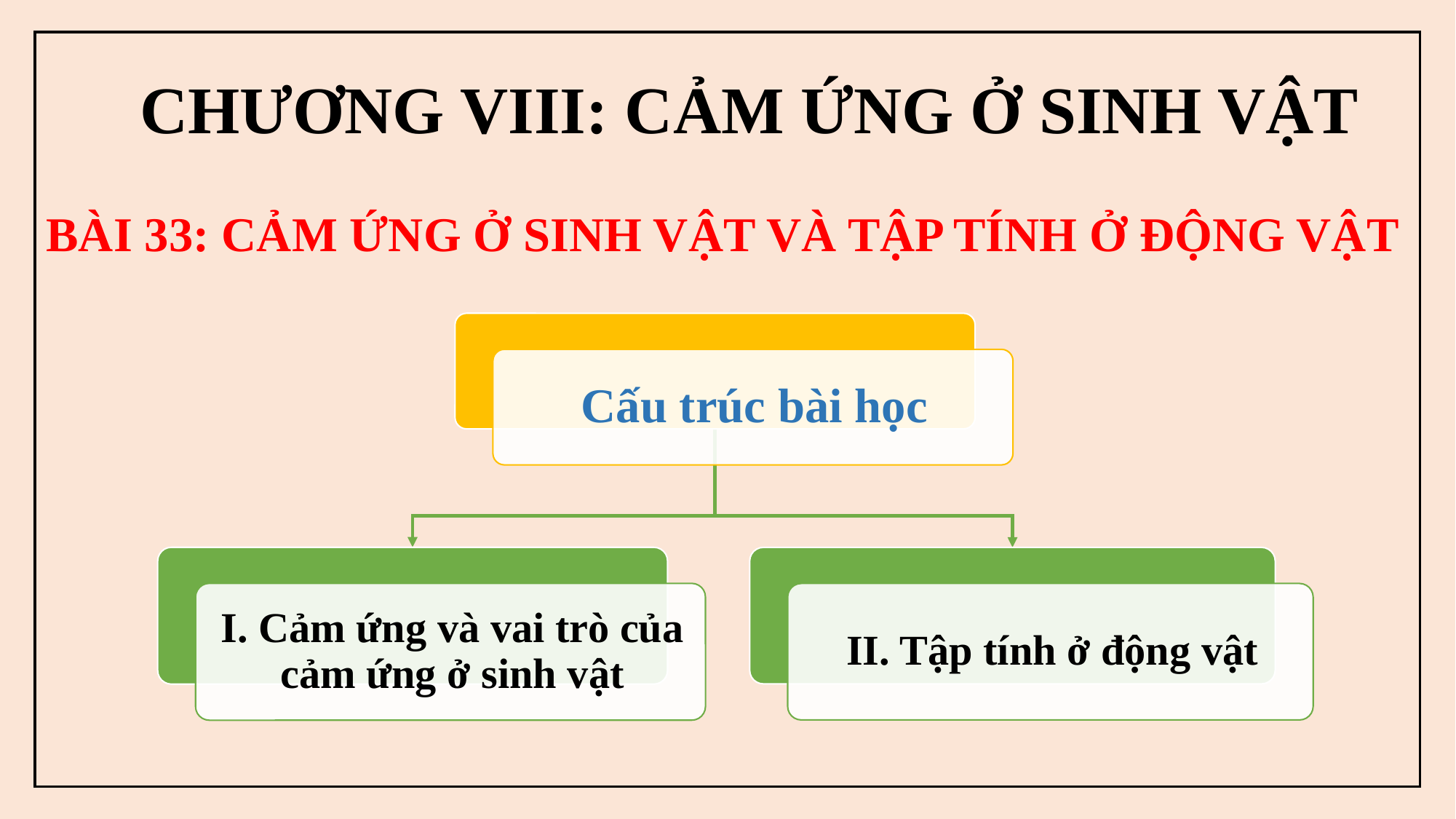

CHƯƠNG VIII: CẢM ỨNG Ở SINH VẬT
BÀI 33: CẢM ỨNG Ở SINH VẬT VÀ TẬP TÍNH Ở ĐỘNG VẬT

Cấu trúc bài học
I. Cảm ứng và vai trò của cảm ứng ở sinh vật
II. Tập tính ở động vật